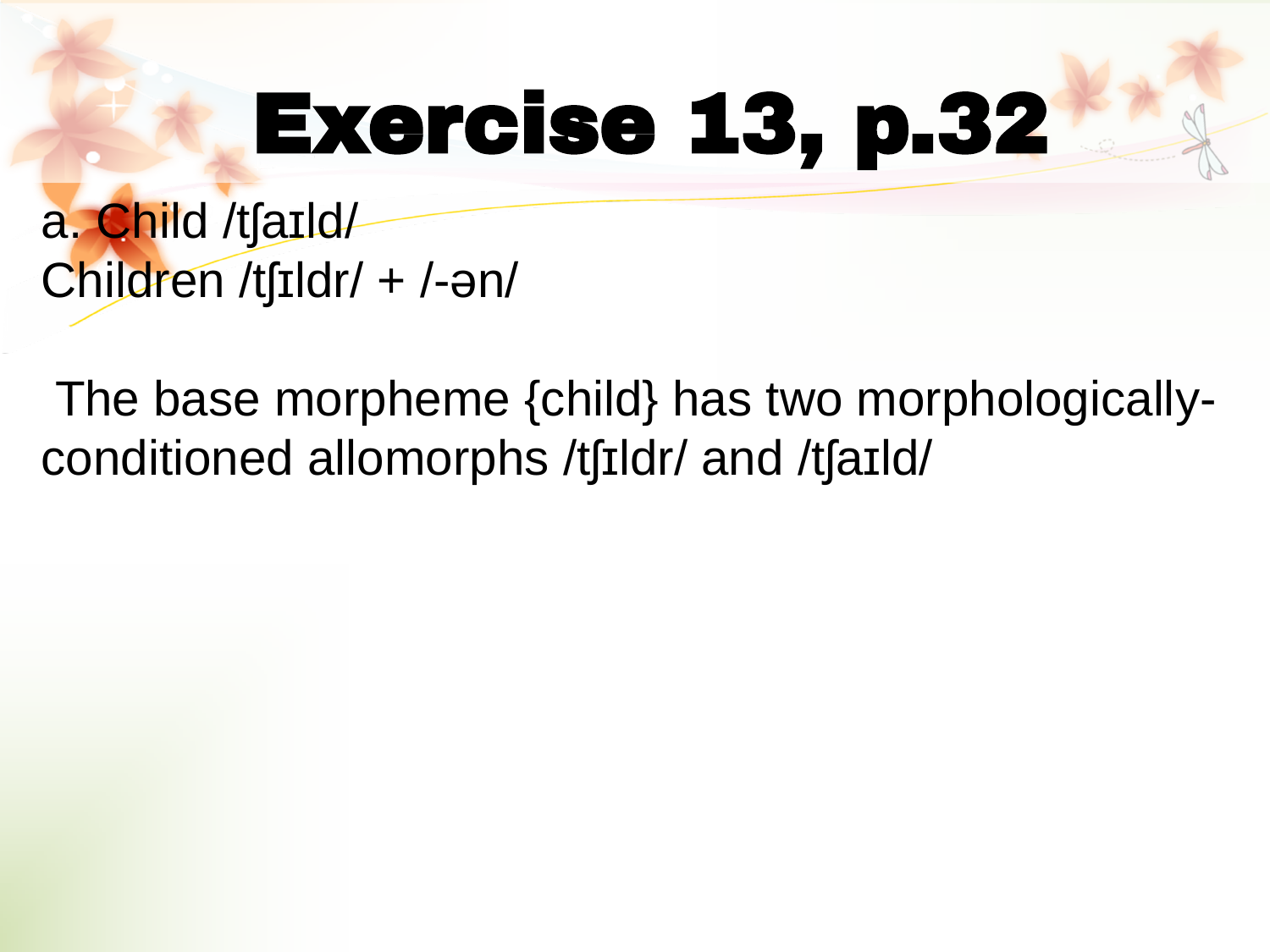

# Exercise 13, p.32
a. Child /tʃaɪld/
Children /tʃɪldr/ + /-ən/

 The base morpheme {child} has two morphologically-conditioned allomorphs /tʃɪldr/ and /tʃaɪld/